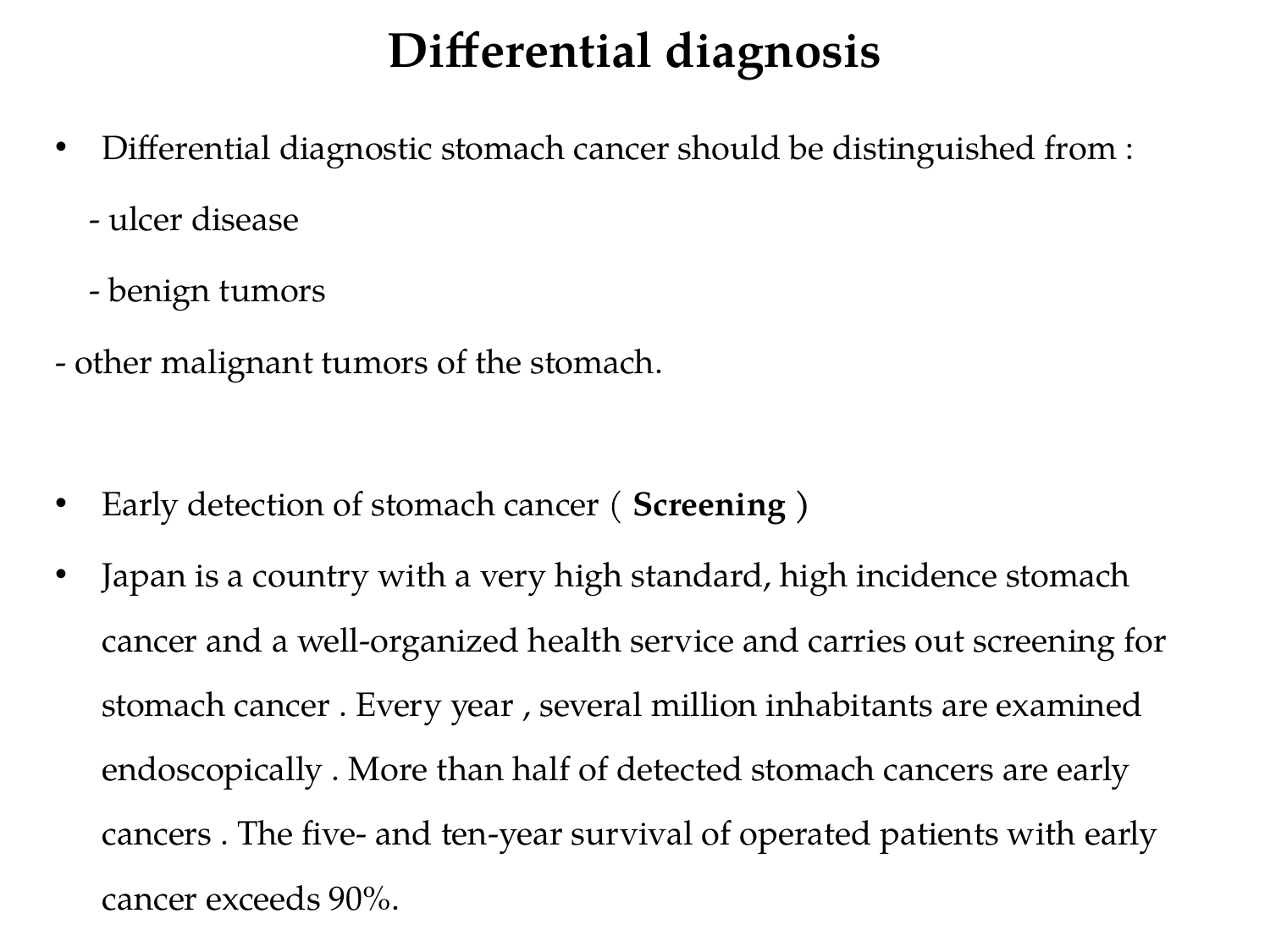

# Differential diagnosis
Differential diagnostic stomach cancer should be distinguished from :
    - ulcer disease
    - benign tumors
- other malignant tumors of the stomach.

Early detection of stomach cancer ( Screening )
Japan is a country with a very high standard, high incidence stomach cancer and a well-organized health service and carries out screening for stomach cancer . Every year , several million inhabitants are examined endoscopically . More than half of detected stomach cancers are early cancers . The five- and ten-year survival of operated patients with early cancer exceeds 90%.